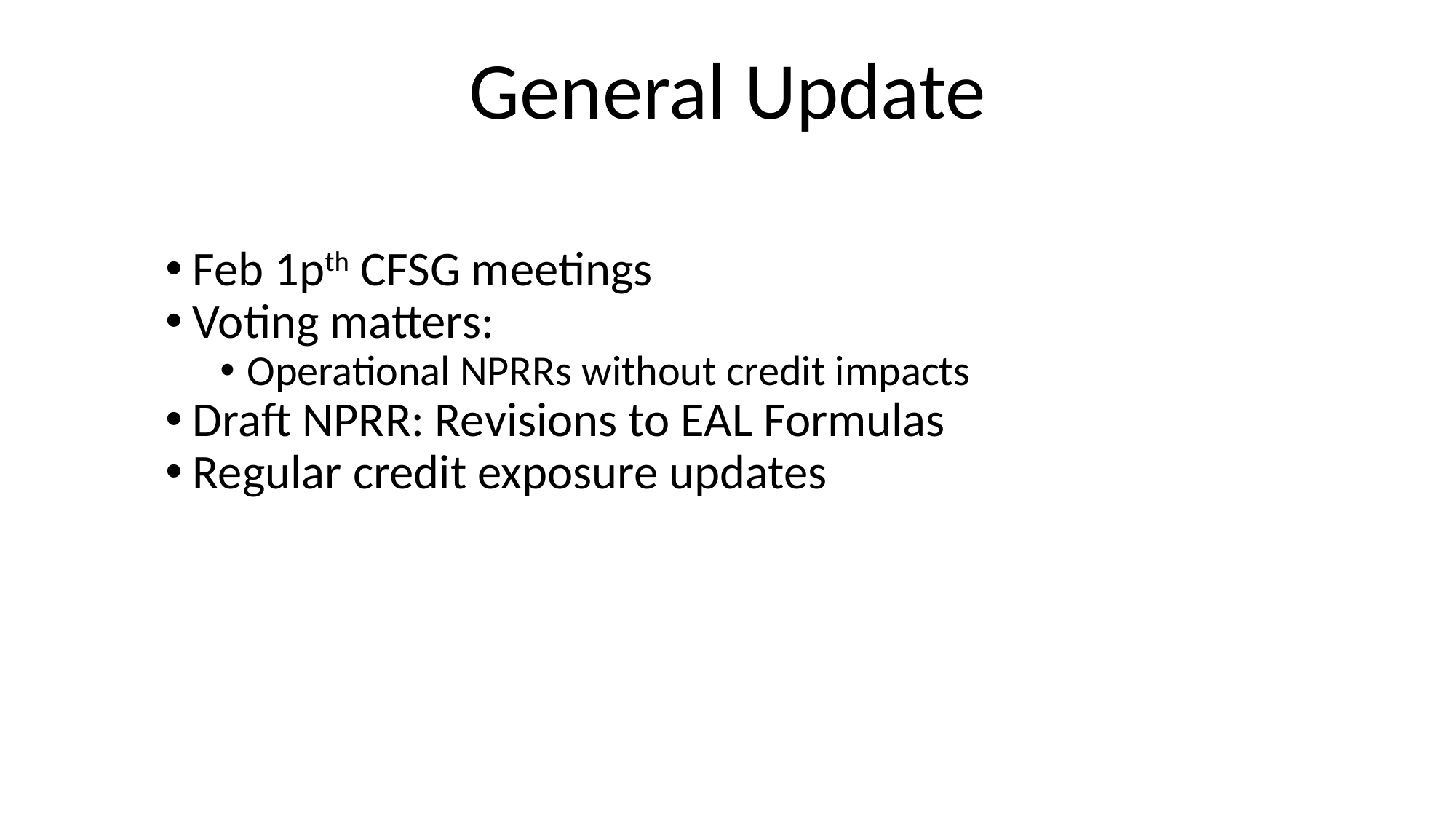

# General Update
Feb 1pth CFSG meetings
Voting matters:
Operational NPRRs without credit impacts
Draft NPRR: Revisions to EAL Formulas
Regular credit exposure updates